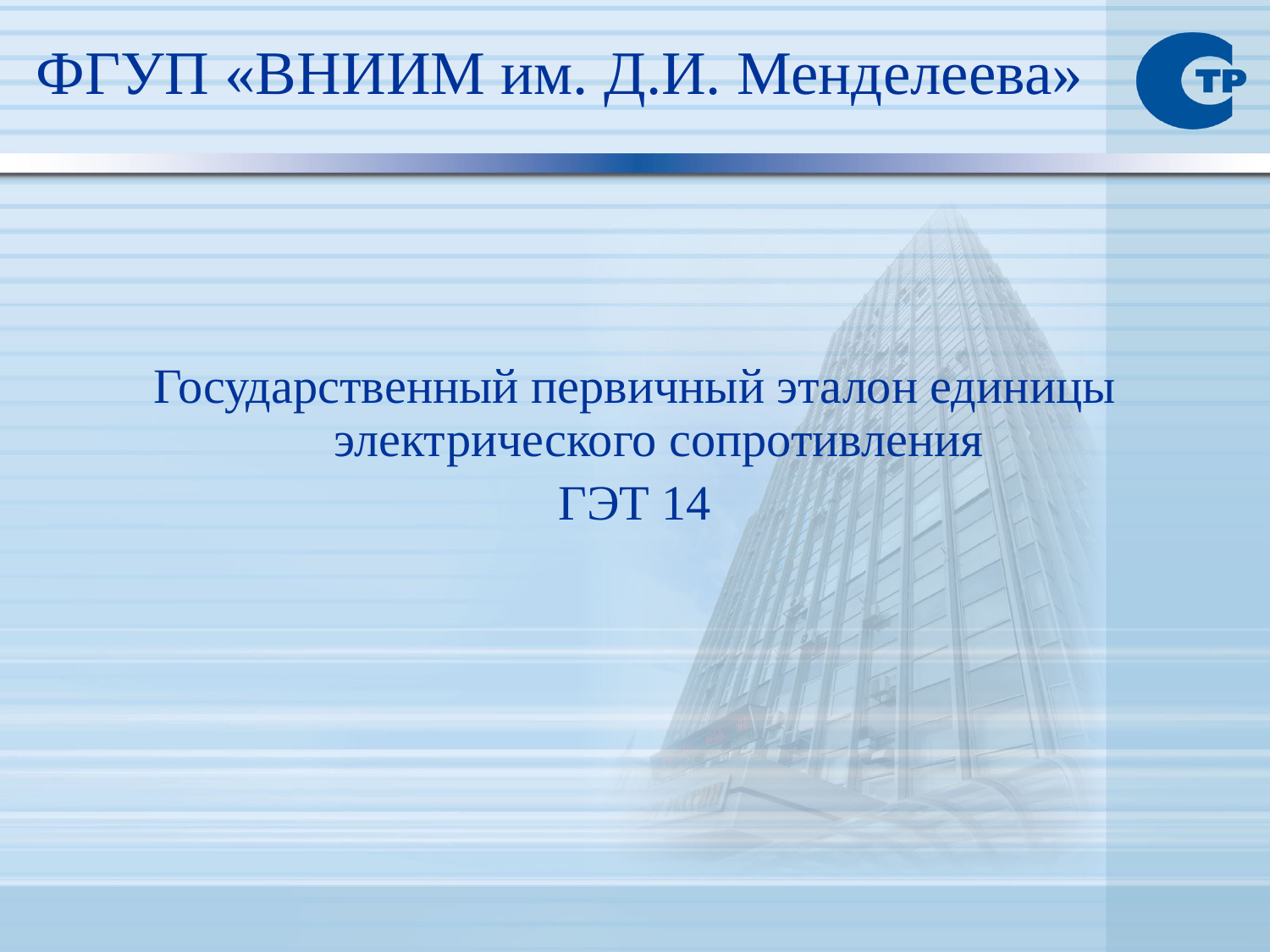

ФГУП «ВНИИМ им. Д.И. Менделеева»

Государственный первичный эталон единицы электрического сопротивления
ГЭТ 14